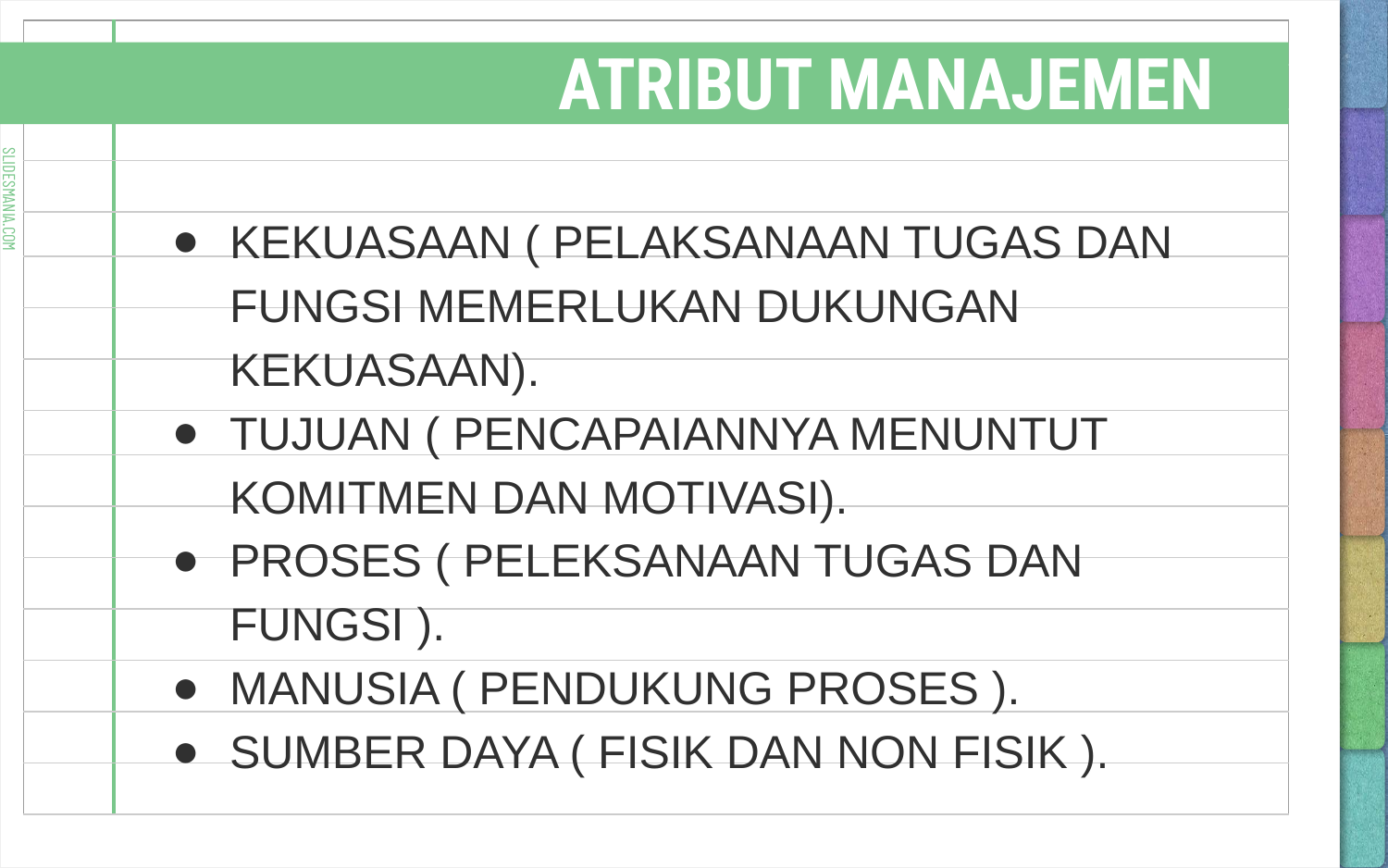

# ATRIBUT MANAJEMEN
KEKUASAAN ( PELAKSANAAN TUGAS DAN FUNGSI MEMERLUKAN DUKUNGAN KEKUASAAN).
TUJUAN ( PENCAPAIANNYA MENUNTUT KOMITMEN DAN MOTIVASI).
PROSES ( PELEKSANAAN TUGAS DAN FUNGSI ).
MANUSIA ( PENDUKUNG PROSES ).
SUMBER DAYA ( FISIK DAN NON FISIK ).